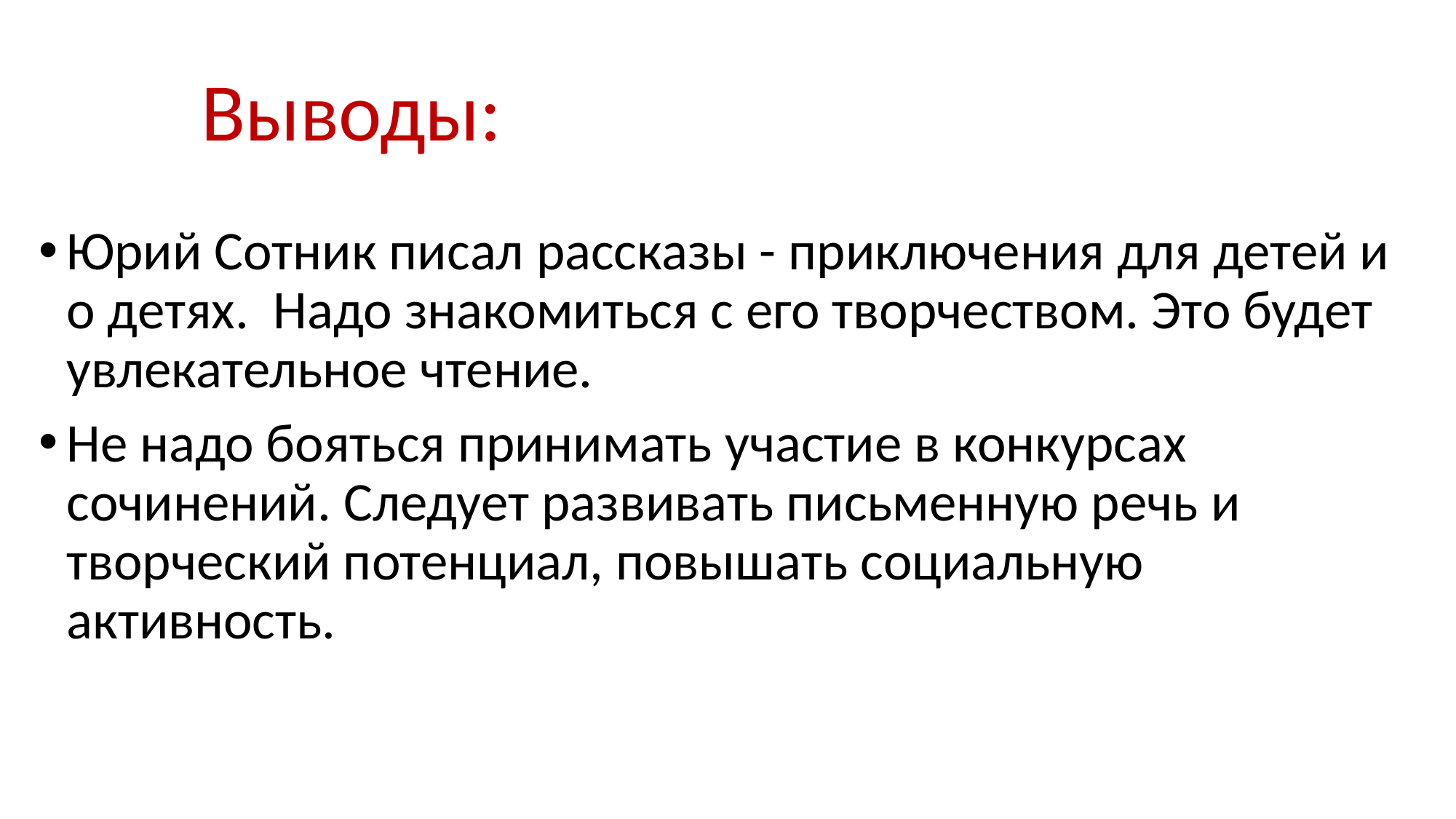

# Выводы:
Юрий Сотник писал рассказы - приключения для детей и о детях.  Надо знакомиться с его творчеством. Это будет увлекательное чтение.
Не надо бояться принимать участие в конкурсах сочинений. Следует развивать письменную речь и творческий потенциал, повышать социальную активность.